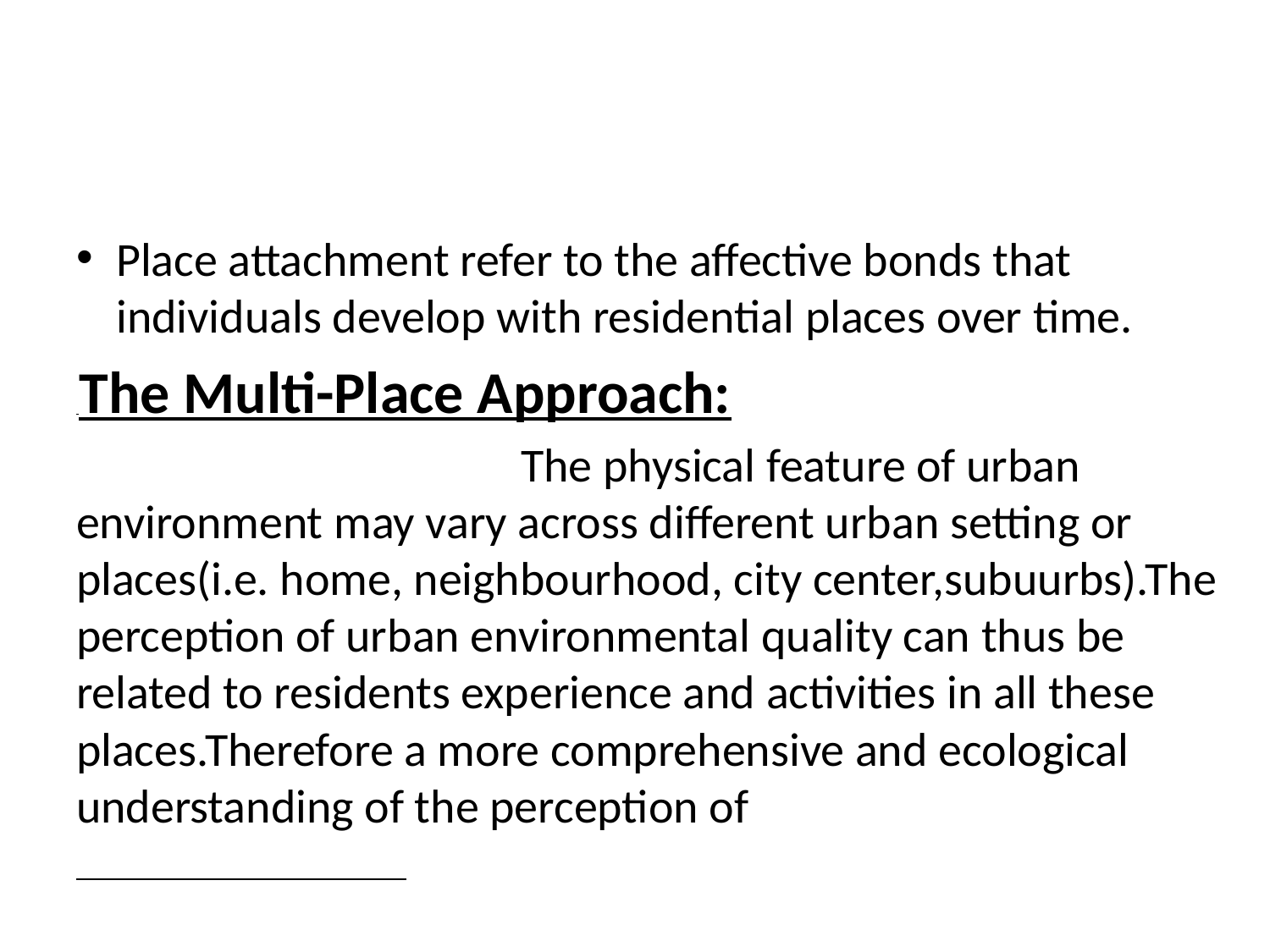

#
Place attachment refer to the affective bonds that individuals develop with residential places over time.
 The Multi-Place Approach:
                                              The physical feature of urban environment may vary across different urban setting or places(i.e. home, neighbourhood, city center,subuurbs).The perception of urban environmental quality can thus be related to residents experience and activities in all these places.Therefore a more comprehensive and ecological understanding of the perception of